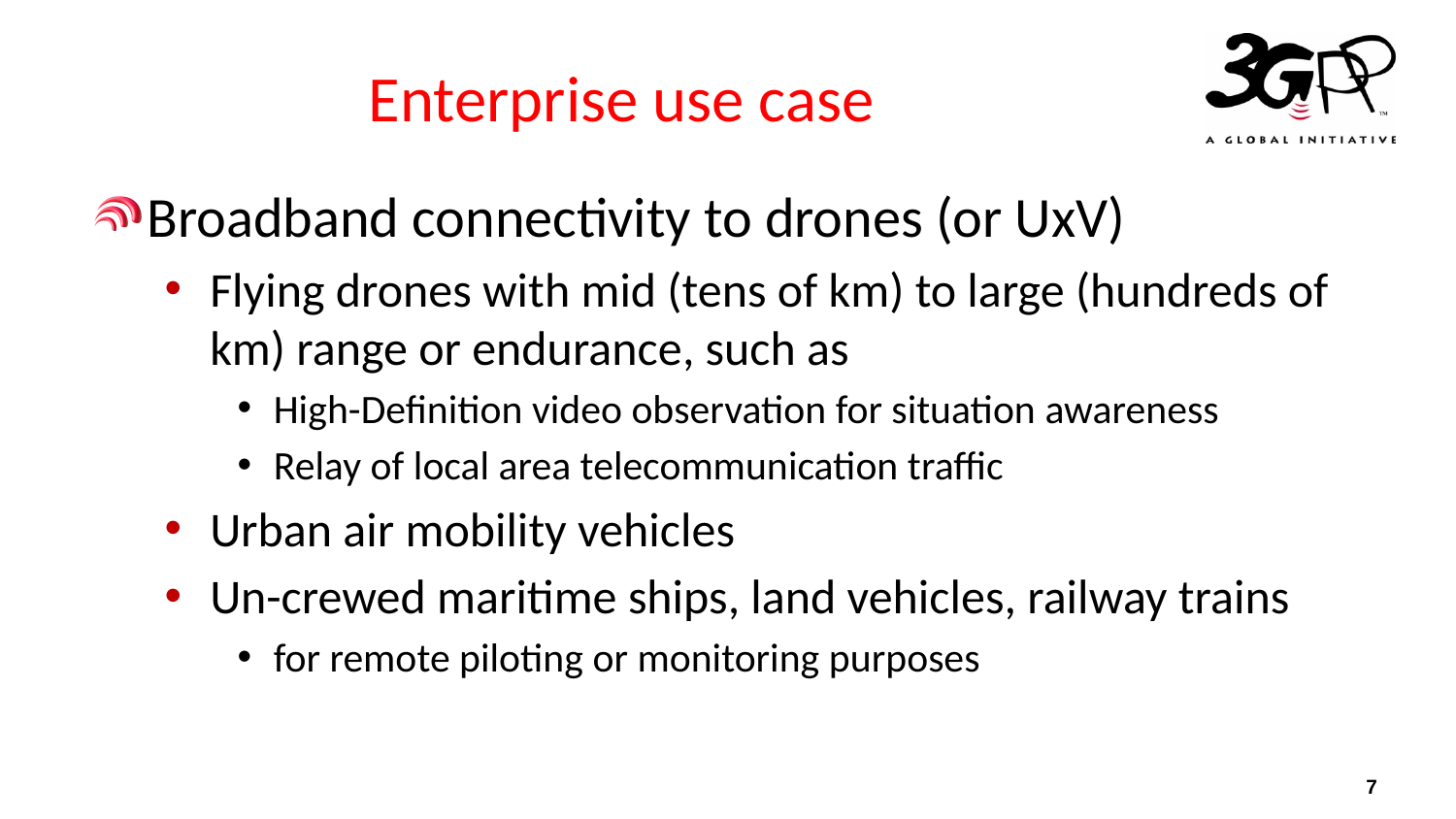

# Enterprise use case
Broadband connectivity to drones (or UxV)
Flying drones with mid (tens of km) to large (hundreds of km) range or endurance, such as
High-Definition video observation for situation awareness
Relay of local area telecommunication traffic
Urban air mobility vehicles
Un-crewed maritime ships, land vehicles, railway trains
for remote piloting or monitoring purposes